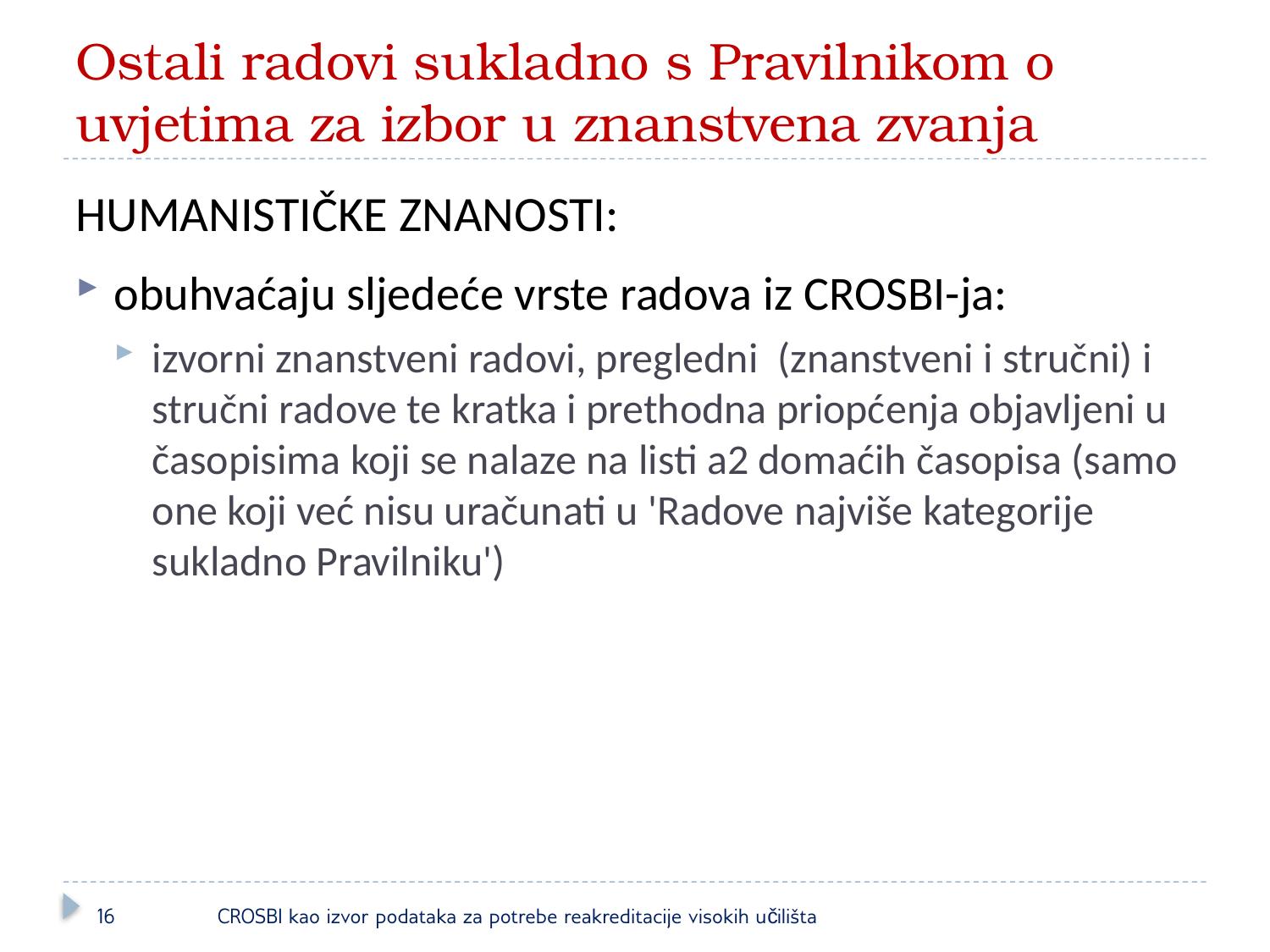

# Ostali radovi sukladno s Pravilnikom o uvjetima za izbor u znanstvena zvanja
HUMANISTIČKE ZNANOSTI:
obuhvaćaju sljedeće vrste radova iz CROSBI-ja:
izvorni znanstveni radovi, pregledni  (znanstveni i stručni) i stručni radove te kratka i prethodna priopćenja objavljeni u časopisima koji se nalaze na listi a2 domaćih časopisa (samo one koji već nisu uračunati u 'Radove najviše kategorije sukladno Pravilniku')
16
CROSBI kao izvor podataka za potrebe reakreditacije visokih učilišta